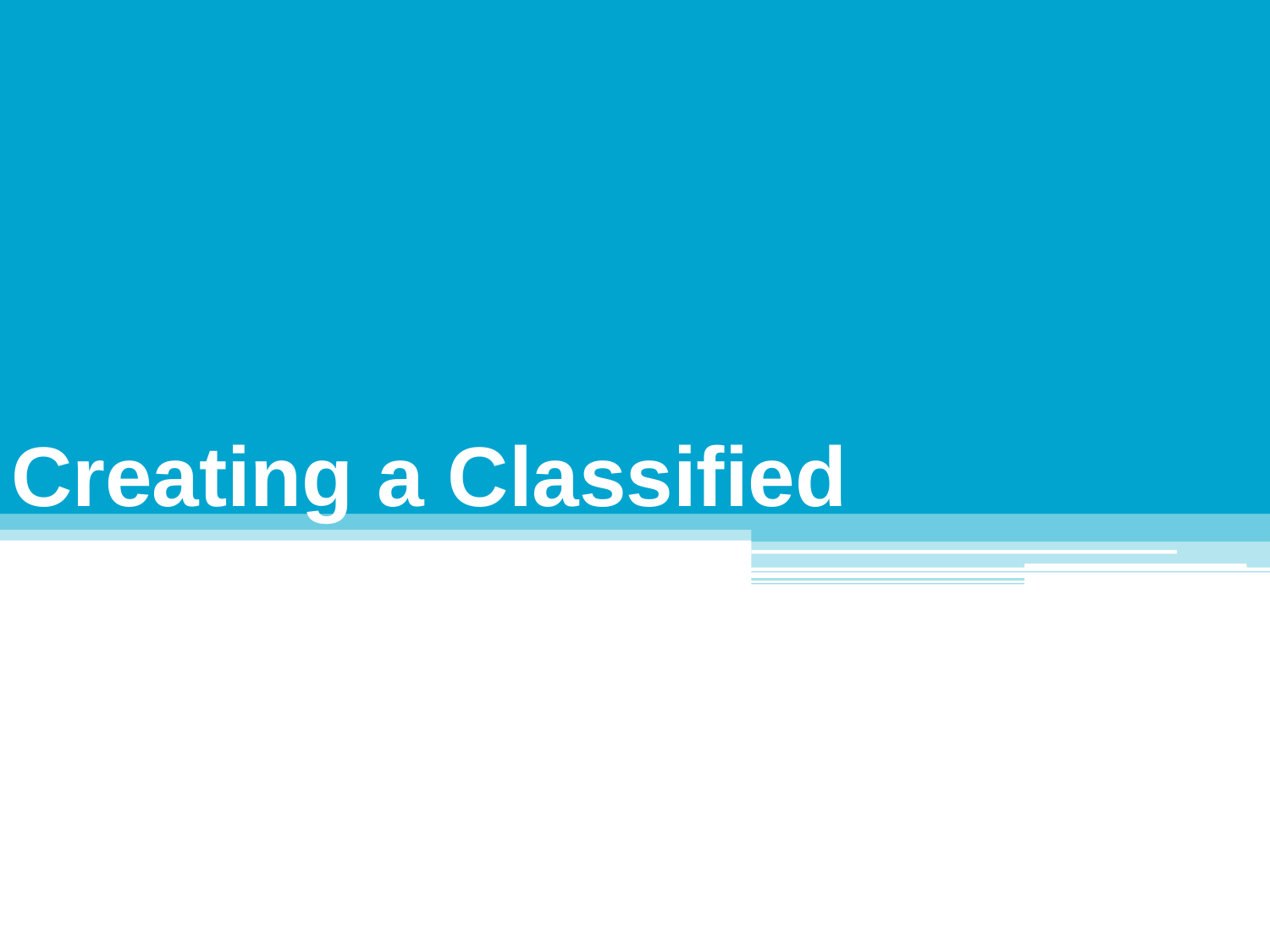

# Creating a Classified Ad
Creating a Classified Ad